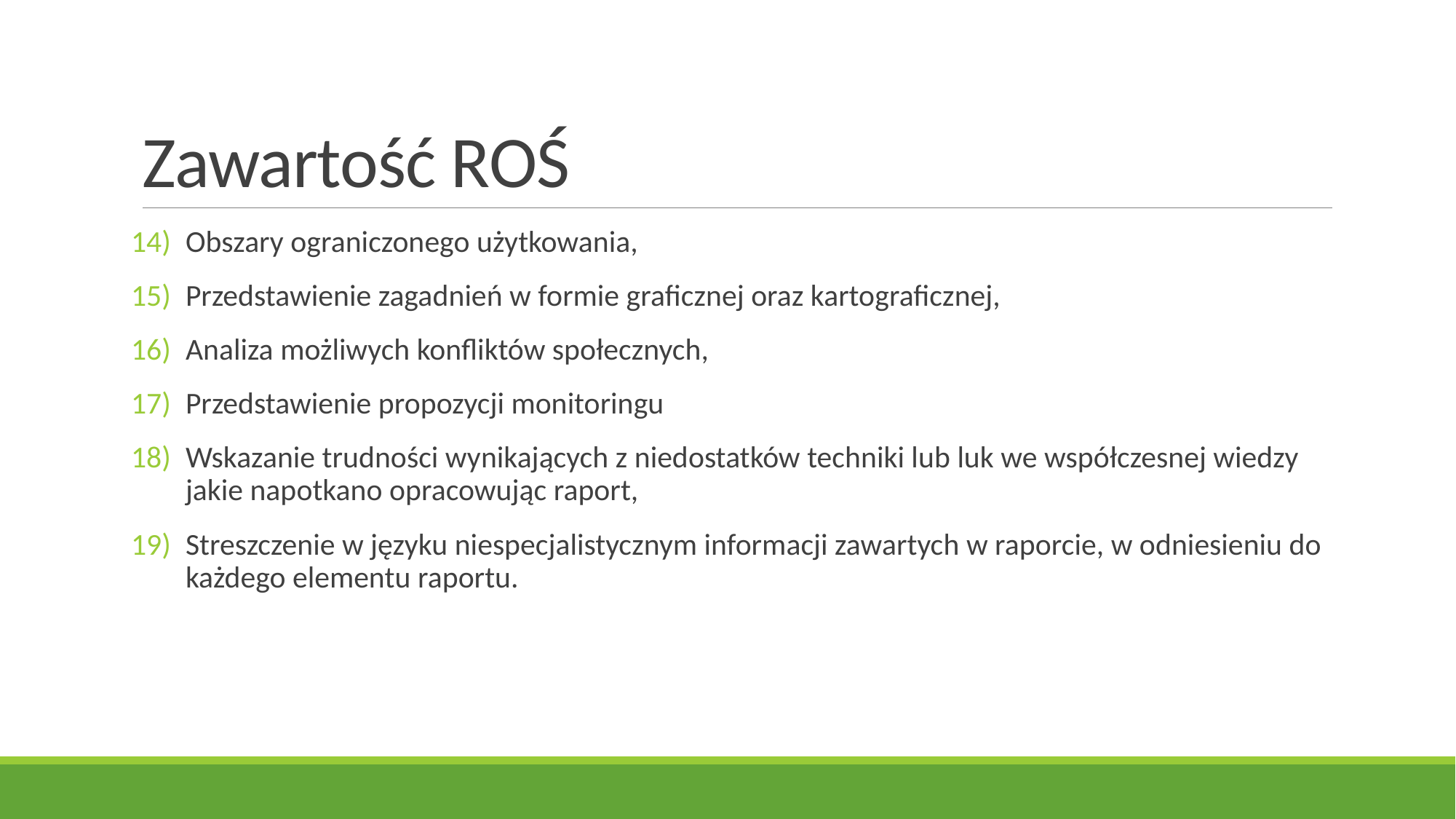

# Zawartość ROŚ
Obszary ograniczonego użytkowania,
Przedstawienie zagadnień w formie graficznej oraz kartograficznej,
Analiza możliwych konfliktów społecznych,
Przedstawienie propozycji monitoringu
Wskazanie trudności wynikających z niedostatków techniki lub luk we współczesnej wiedzy jakie napotkano opracowując raport,
Streszczenie w języku niespecjalistycznym informacji zawartych w raporcie, w odniesieniu do każdego elementu raportu.